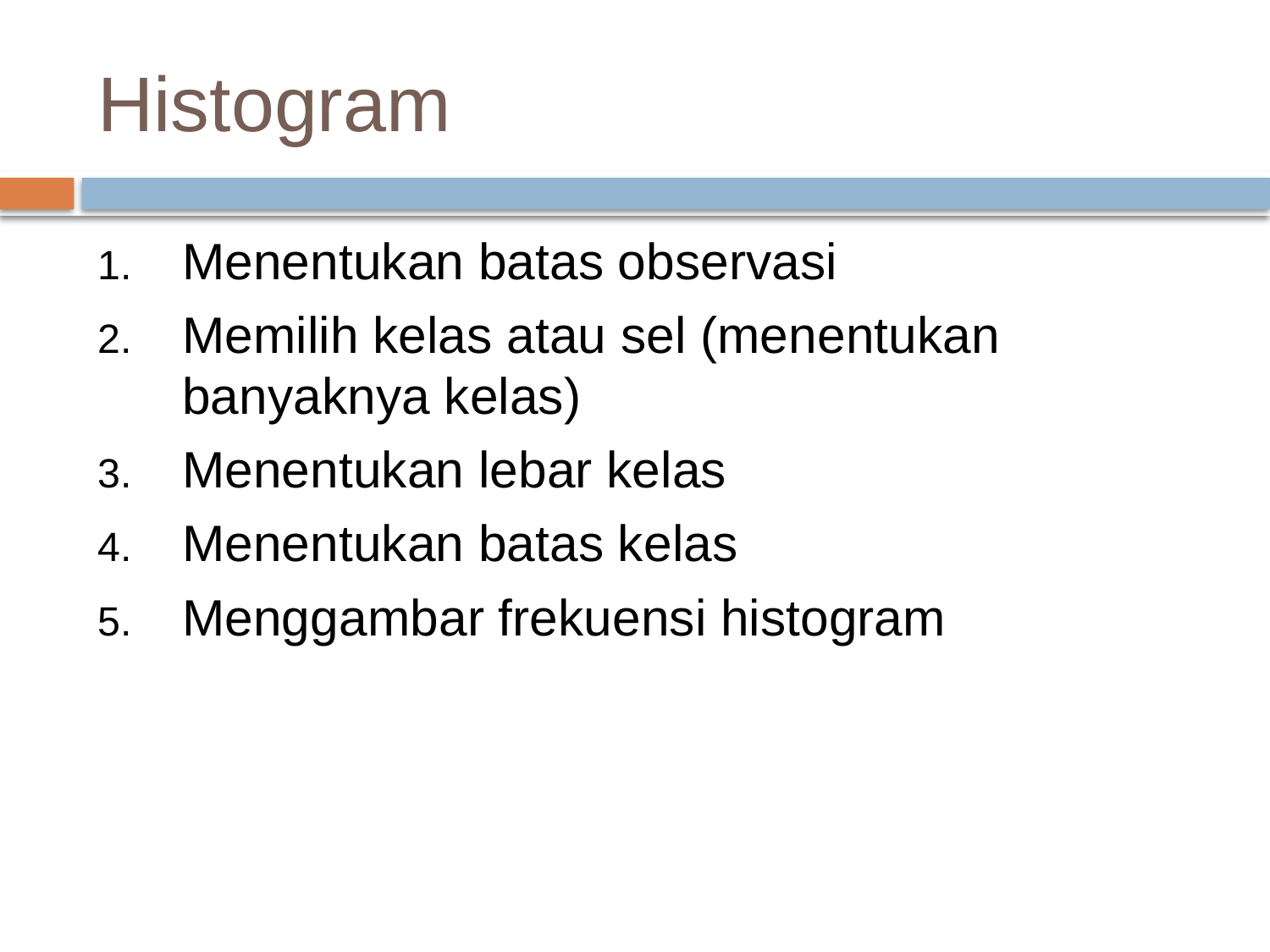

# Histogram
Menentukan batas observasi
Memilih kelas atau sel (menentukan banyaknya kelas)
Menentukan lebar kelas
Menentukan batas kelas
Menggambar frekuensi histogram